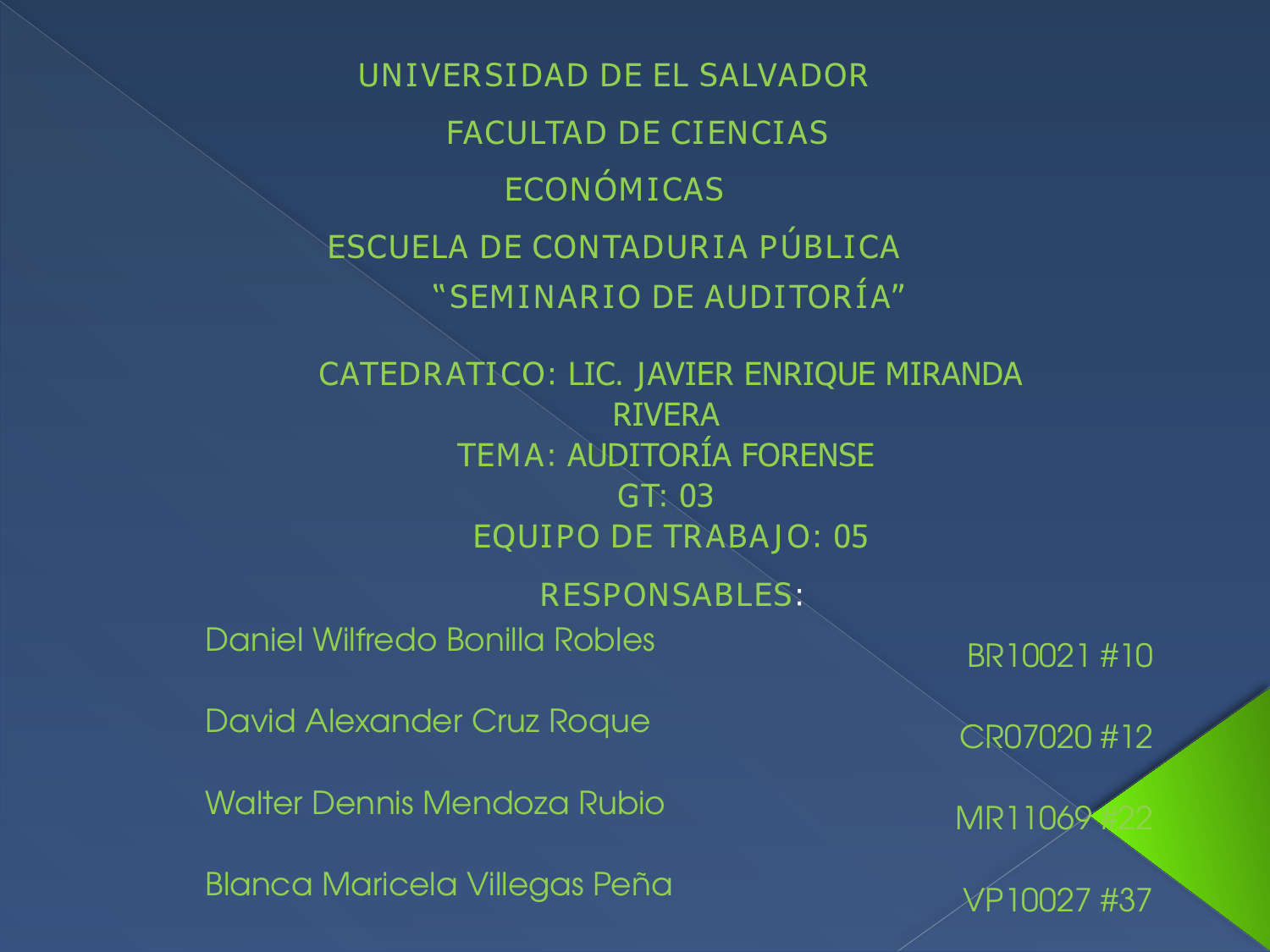

UNIVERSIDAD DE EL SALVADOR
     FACULTAD DE CIENCIAS ECONÓMICAS
ESCUELA DE CONTADURIA PÚBLICA
“SEMINARIO DE AUDITORÍA”

CATEDRATICO: LIC. JAVIER ENRIQUE MIRANDA RIVERA
TEMA: AUDITORÍA FORENSE
GT: 03
EQUIPO DE TRABAJO: 05
RESPONSABLES:
| Daniel Wilfredo Bonilla Robles | BR10021 #10 |
| --- | --- |
| David Alexander Cruz Roque | CR07020 #12 |
| Walter Dennis Mendoza Rubio | MR11069 #22 |
| Blanca Maricela Villegas Peña | VP10027 #37 |